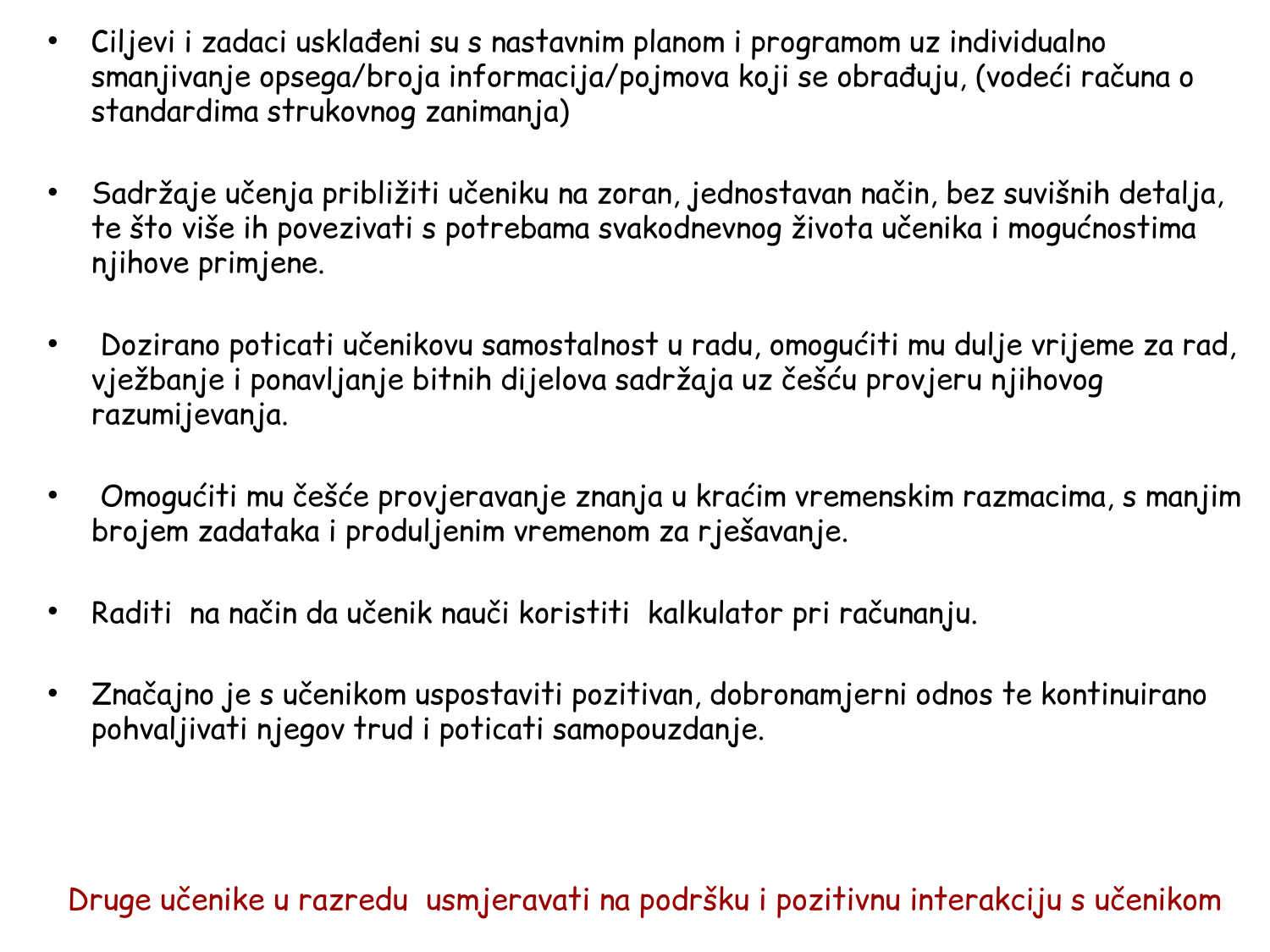

Ciljevi i zadaci usklađeni su s nastavnim planom i programom uz individualno smanjivanje opsega/broja informacija/pojmova koji se obrađuju, (vodeći računa o standardima strukovnog zanimanja)

Sadržaje učenja približiti učeniku na zoran, jednostavan način, bez suvišnih detalja, te što više ih povezivati s potrebama svakodnevnog života učenika i mogućnostima njihove primjene.

 Dozirano poticati učenikovu samostalnost u radu, omogućiti mu dulje vrijeme za rad, vježbanje i ponavljanje bitnih dijelova sadržaja uz češću provjeru njihovog razumijevanja.

 Omogućiti mu češće provjeravanje znanja u kraćim vremenskim razmacima, s manjim brojem zadataka i produljenim vremenom za rješavanje.

Raditi  na način da učenik nauči koristiti  kalkulator pri računanju.

Značajno je s učenikom uspostaviti pozitivan, dobronamjerni odnos te kontinuirano pohvaljivati njegov trud i poticati samopouzdanje.

Druge učenike u razredu  usmjeravati na podršku i pozitivnu interakciju s učenikom